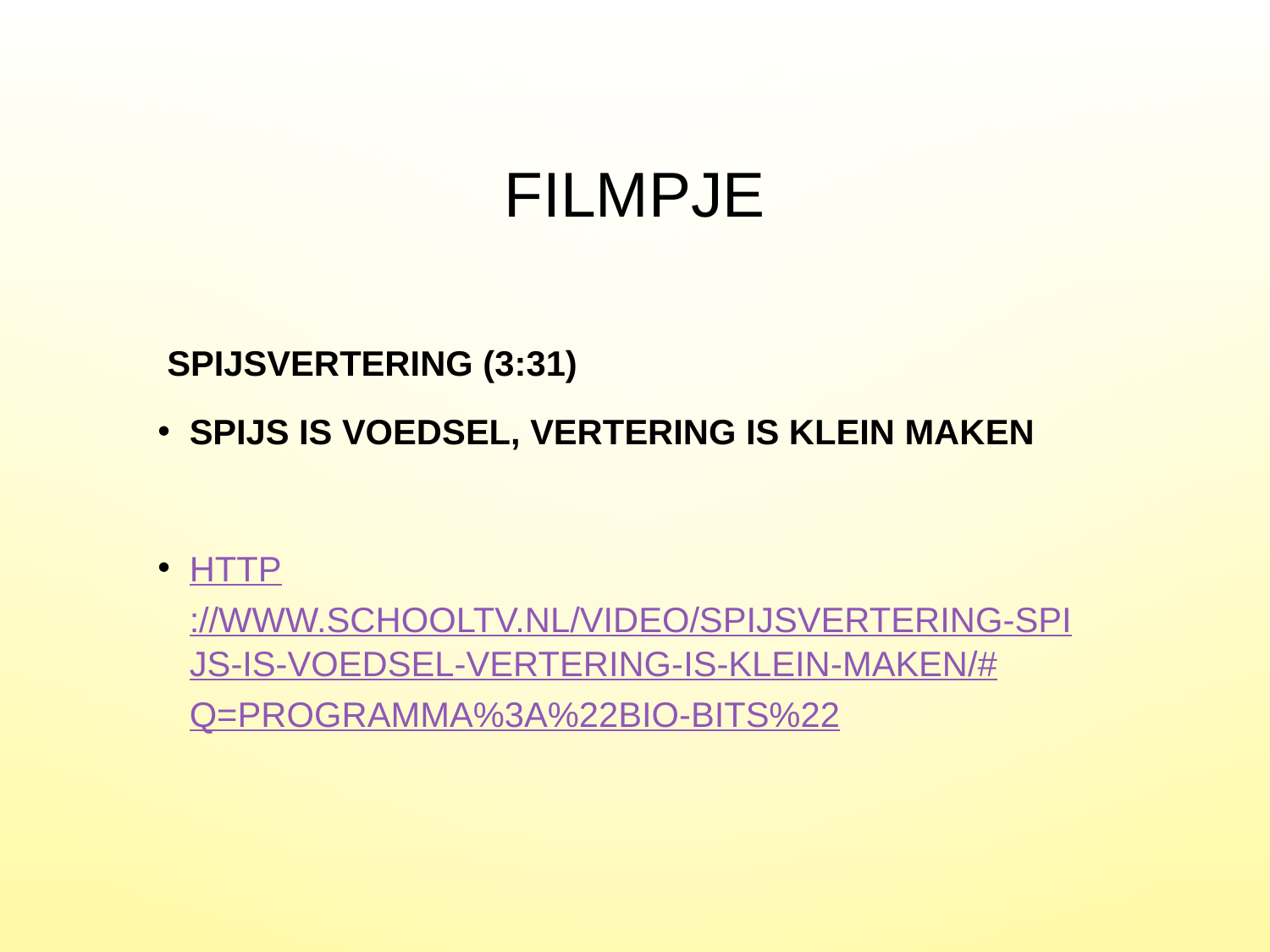

# Filmpje
Spijsvertering (3:31)
Spijs is voedsel, vertering is klein maken

http://www.schooltv.nl/video/spijsvertering-spijs-is-voedsel-vertering-is-klein-maken/#q=programma%3A%22Bio-Bits%22